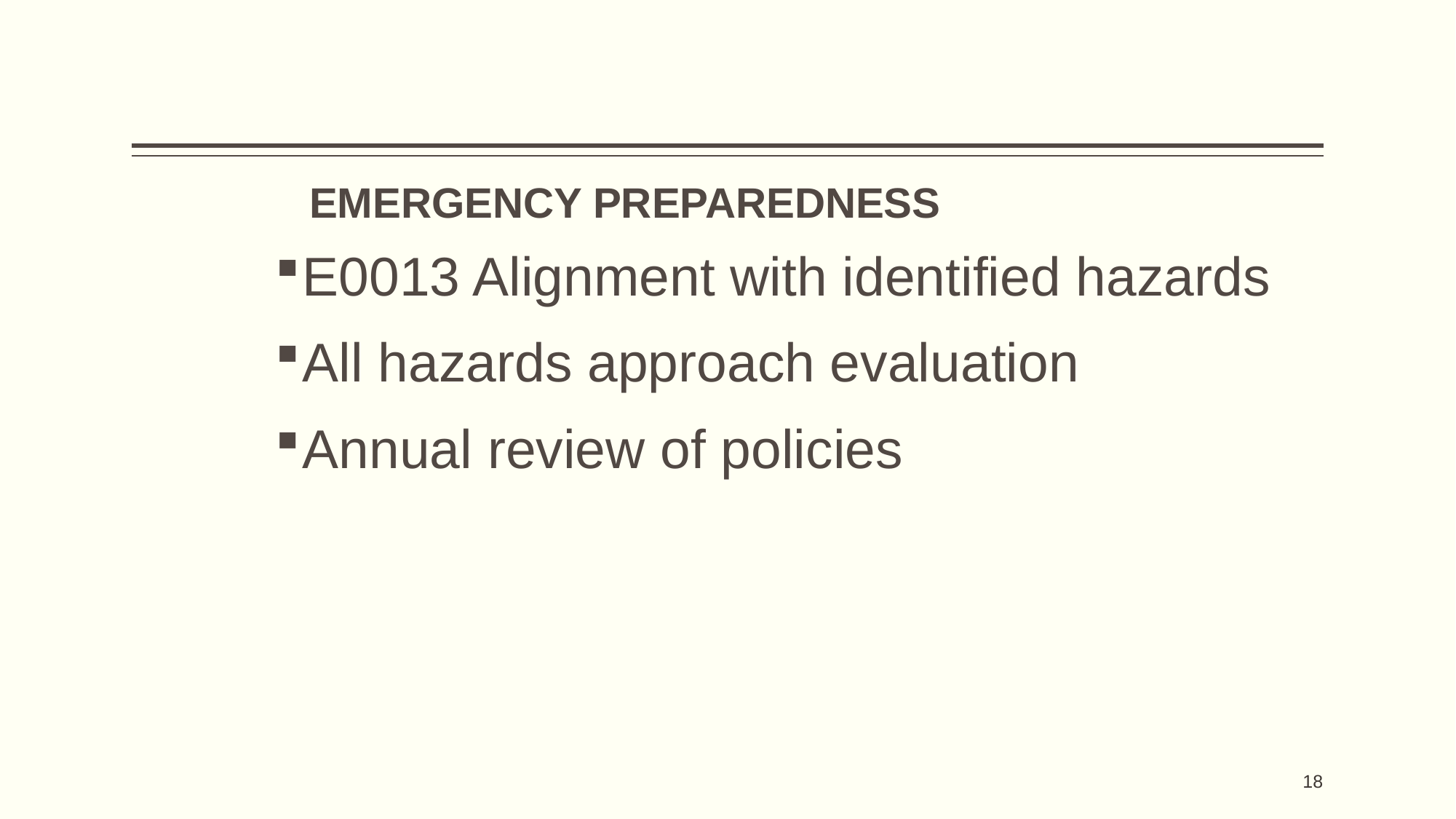

# EMERGENCY PREPAREDNESS

E0013 Alignment with identified hazards
All hazards approach evaluation
Annual review of policies
18